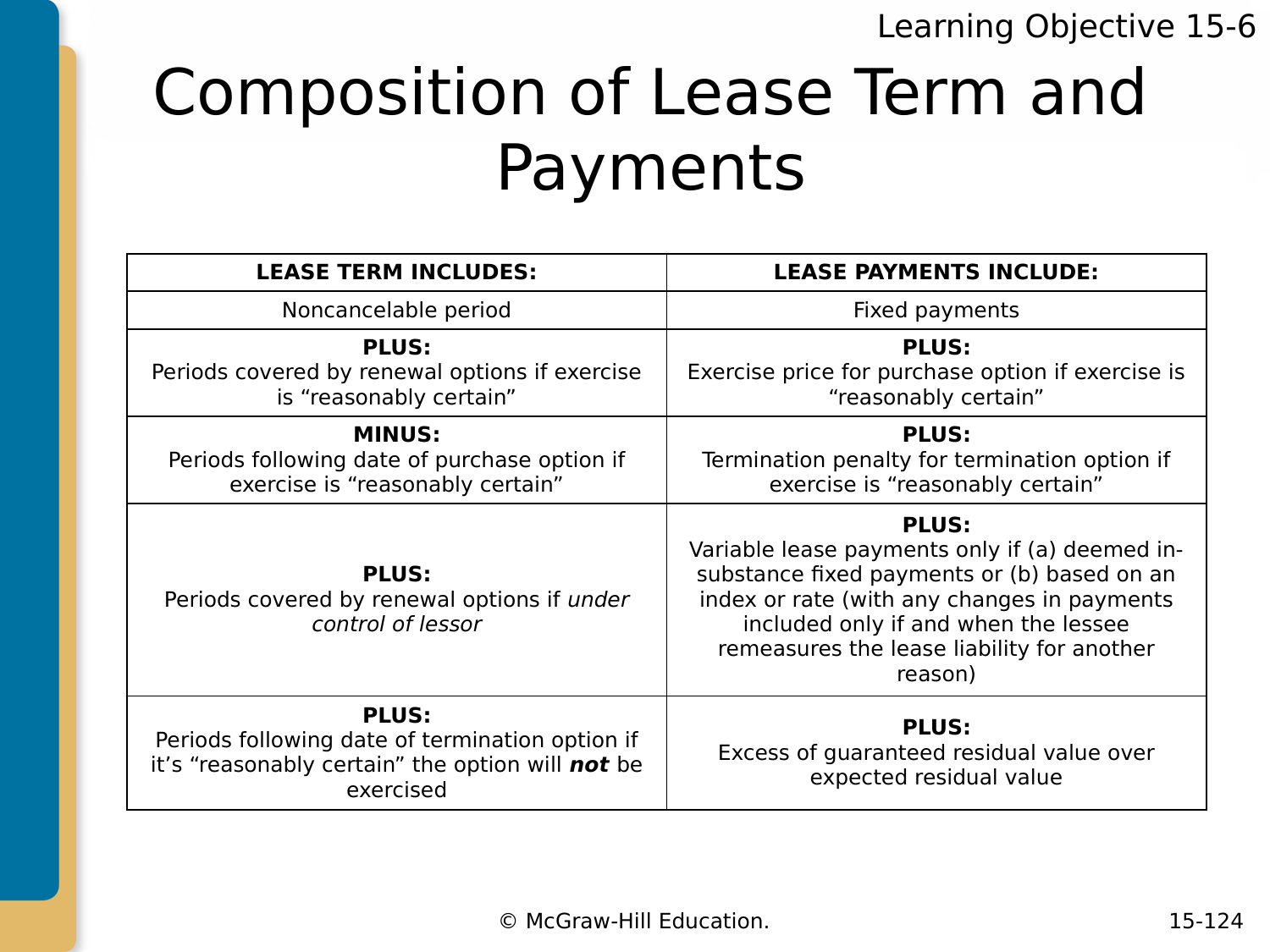

Learning Objective 15-6
# Composition of Lease Term and Payments
| LEASE TERM INCLUDES: | LEASE PAYMENTS INCLUDE: |
| --- | --- |
| Noncancelable period | Fixed payments |
| PLUS: Periods covered by renewal options if exercise is “reasonably certain” | PLUS: Exercise price for purchase option if exercise is “reasonably certain” |
| MINUS: Periods following date of purchase option if exercise is “reasonably certain” | PLUS: Termination penalty for termination option if exercise is “reasonably certain” |
| PLUS: Periods covered by renewal options if under control of lessor | PLUS: Variable lease payments only if (a) deemed in-substance fixed payments or (b) based on an index or rate (with any changes in payments included only if and when the lessee remeasures the lease liability for another reason) |
| PLUS: Periods following date of termination option if it’s “reasonably certain” the option will not be exercised | PLUS: Excess of guaranteed residual value over expected residual value |